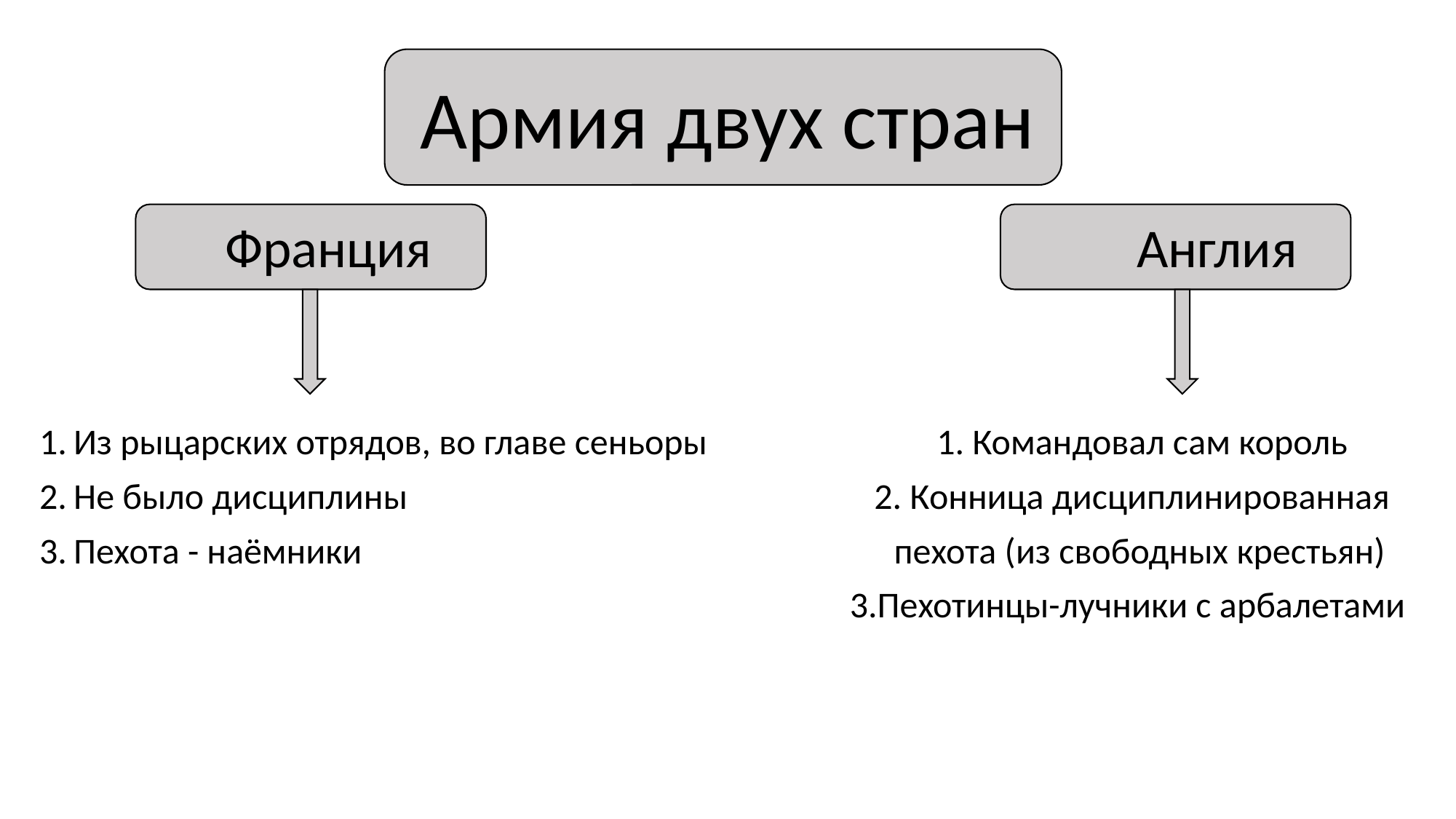

# Армия двух стран

               Франция                                                         Англия

Из рыцарских отрядов, во главе сеньоры                            1. Командовал сам король
Не было дисциплины                                                         2. Конница дисциплинированная
Пехота - наёмники                                                                 пехота (из свободных крестьян)
                                                                                                   3.Пехотинцы-лучники с арбалетами